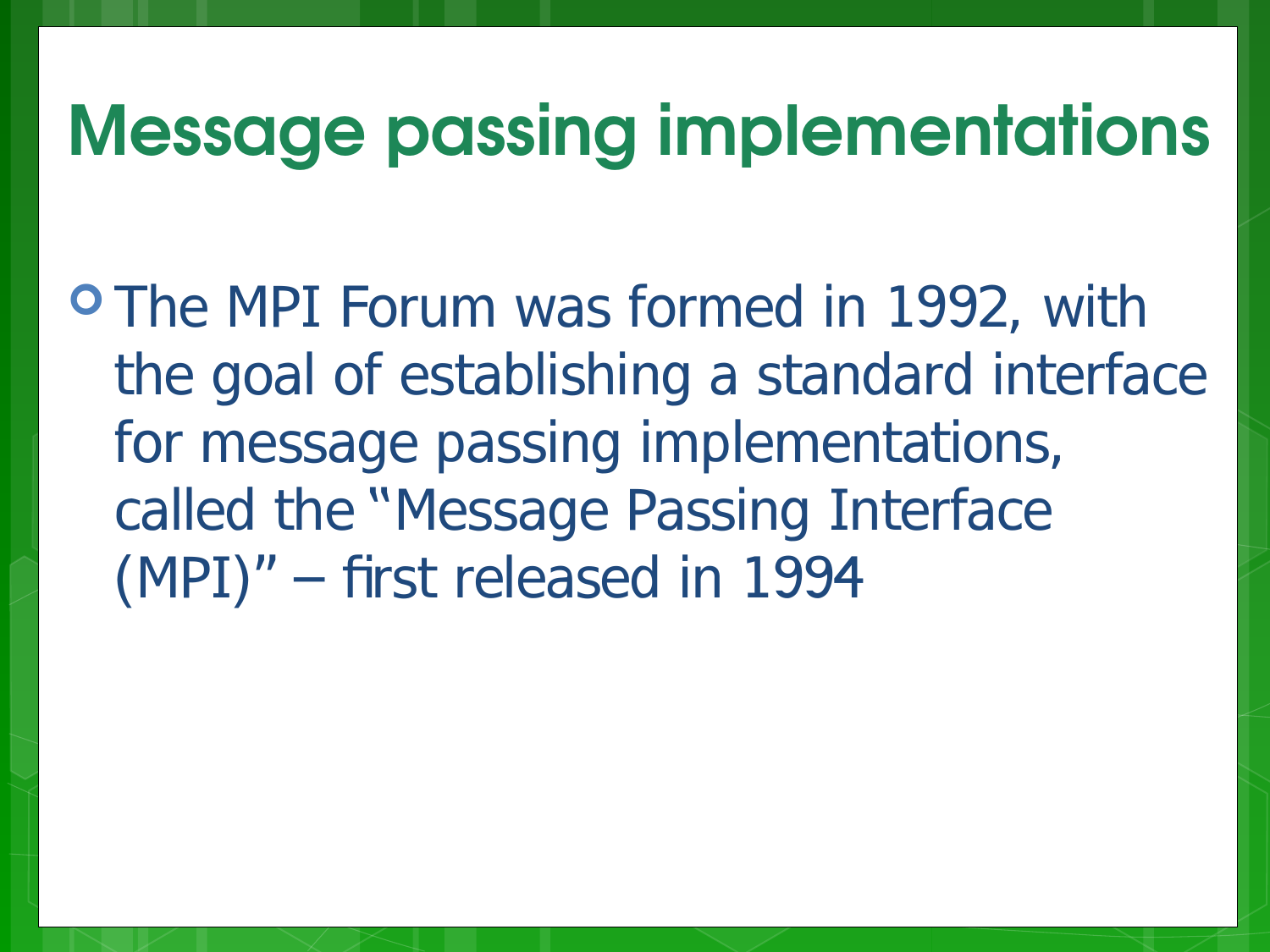

# Message passing implementations
The MPI Forum was formed in 1992, with the goal of establishing a standard interface for message passing implementations, called the “Message Passing Interface (MPI)” – first released in 1994